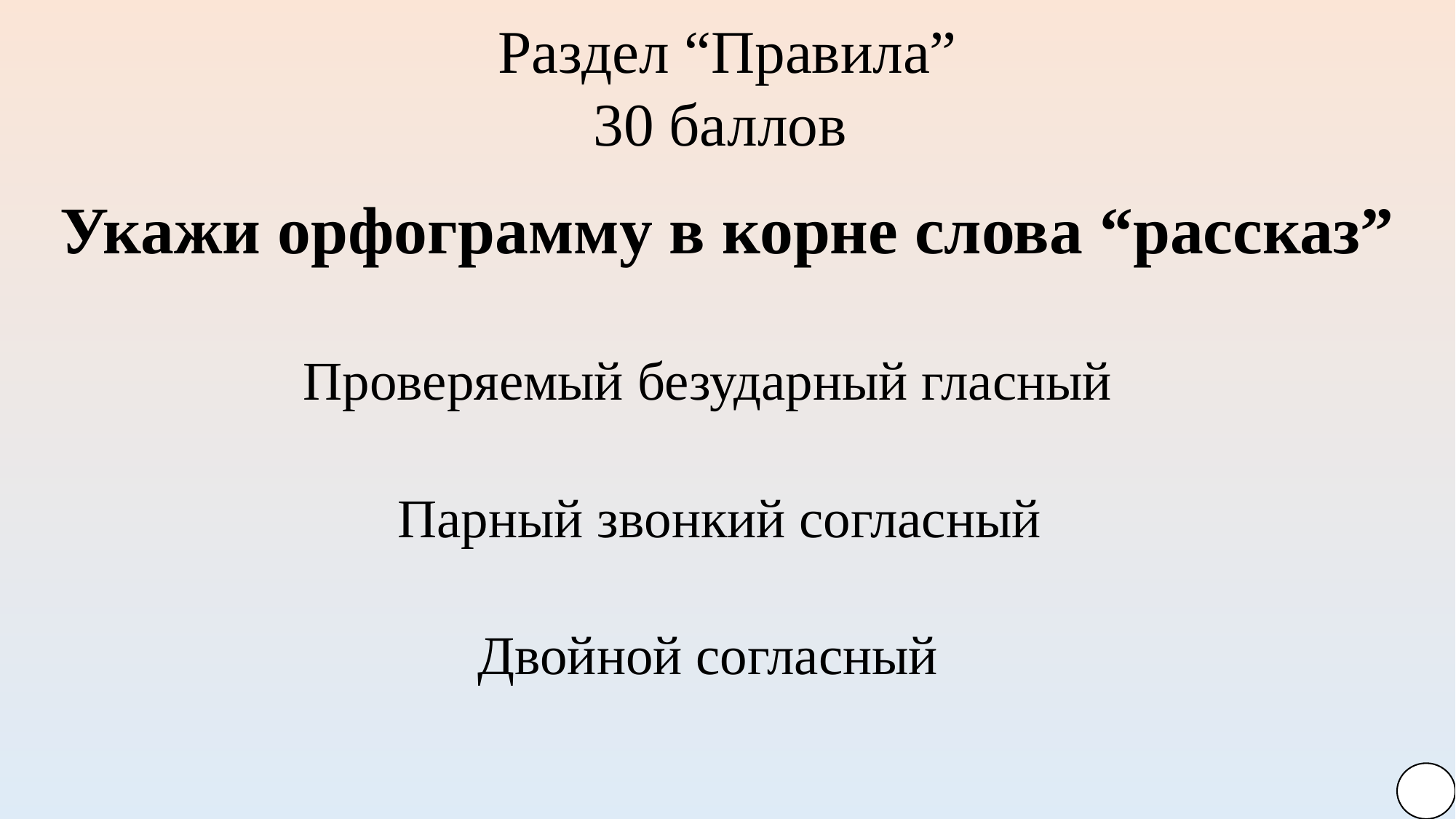

Раздел “Правила”
30 баллов

Укажи орфограмму в корне слова “рассказ”
Проверяемый безударный гласный
Парный звонкий согласный
Двойной согласный